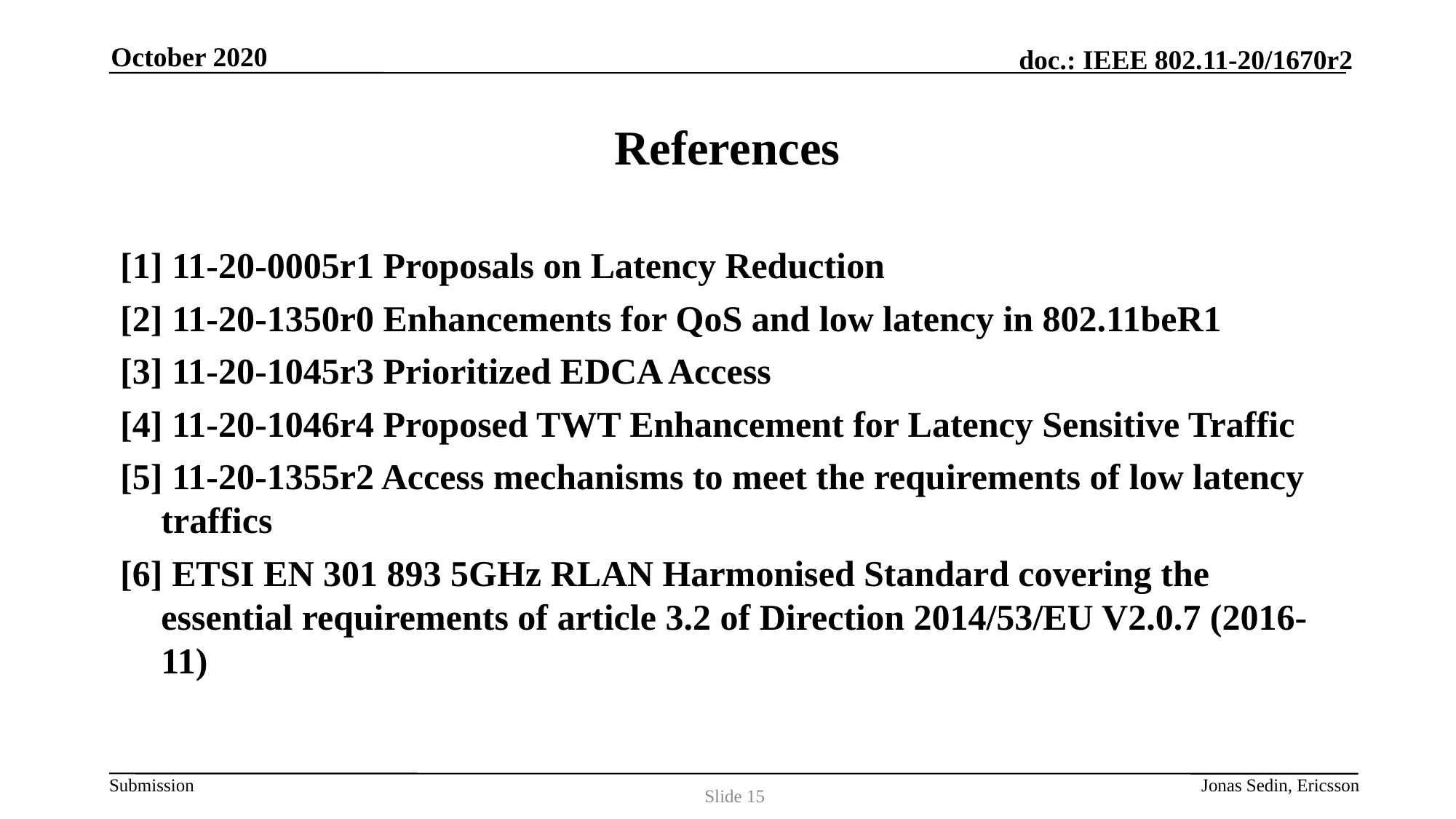

October 2020
# References
[1] 11-20-0005r1 Proposals on Latency Reduction
[2] 11-20-1350r0 Enhancements for QoS and low latency in 802.11beR1
[3] 11-20-1045r3 Prioritized EDCA Access
[4] 11-20-1046r4 Proposed TWT Enhancement for Latency Sensitive Traffic
[5] 11-20-1355r2 Access mechanisms to meet the requirements of low latency traffics
[6] ETSI EN 301 893 5GHz RLAN Harmonised Standard covering the essential requirements of article 3.2 of Direction 2014/53/EU V2.0.7 (2016-11)
Slide 15
Jonas Sedin, Ericsson